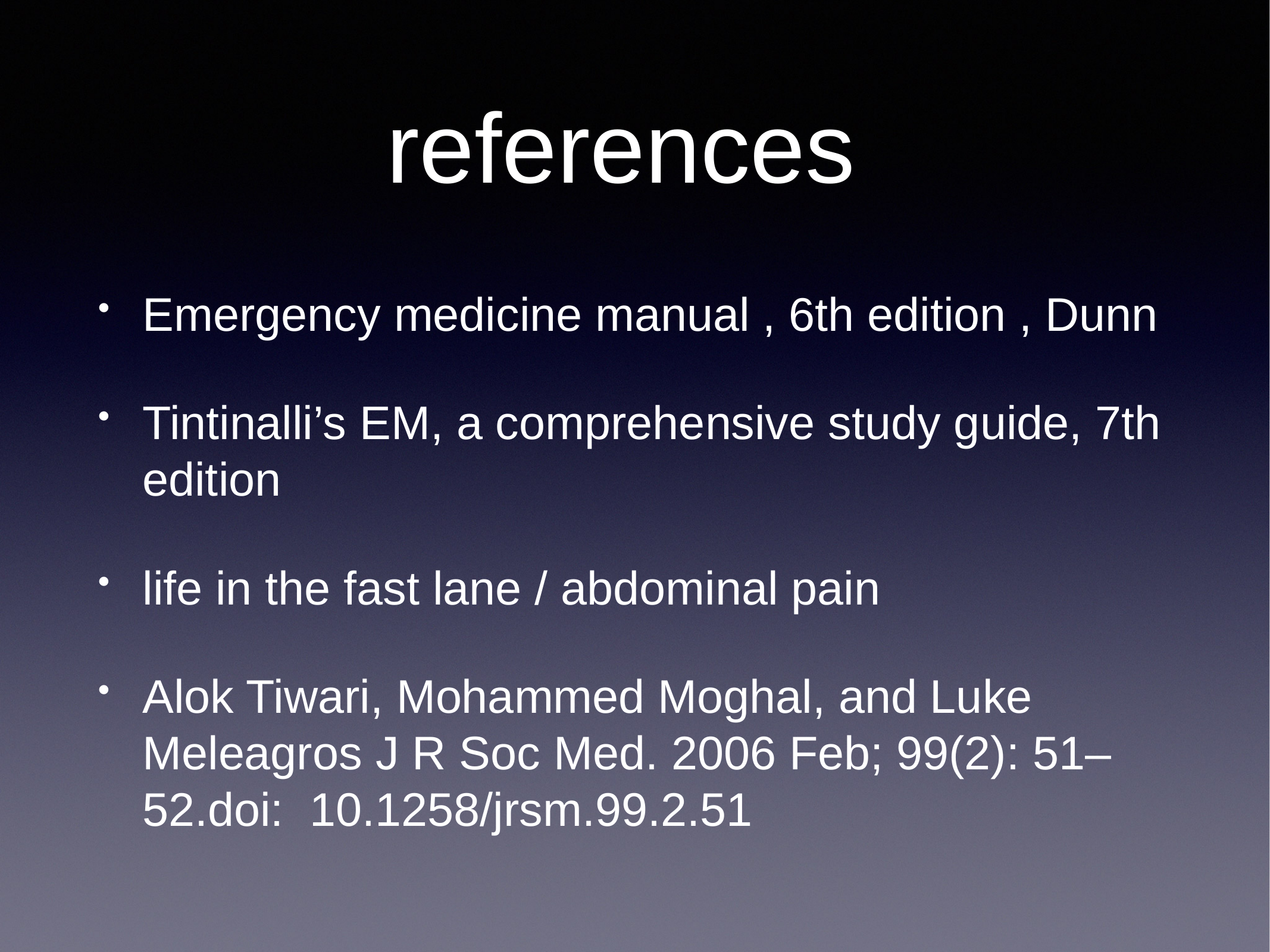

# references
Emergency medicine manual , 6th edition , Dunn
Tintinalli’s EM, a comprehensive study guide, 7th edition
life in the fast lane / abdominal pain
Alok Tiwari, Mohammed Moghal, and Luke Meleagros J R Soc Med. 2006 Feb; 99(2): 51–52.doi:  10.1258/jrsm.99.2.51